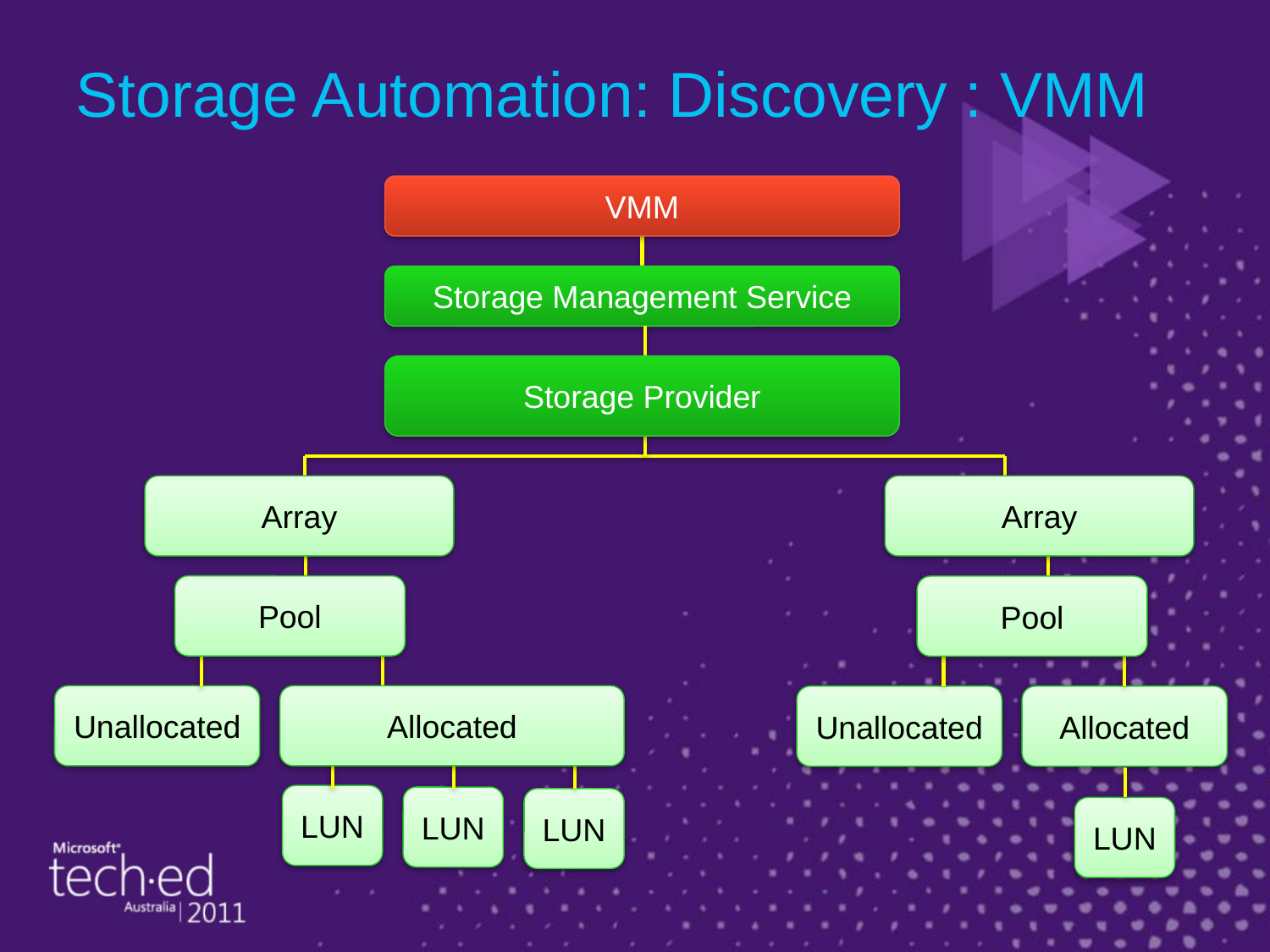

Storage Automation: Discovery : VMM
VMM
Storage Management Service
Storage Provider
Array
Array
Pool
Pool
Unallocated
Allocated
Unallocated
Allocated
LUN
LUN
LUN
LUN